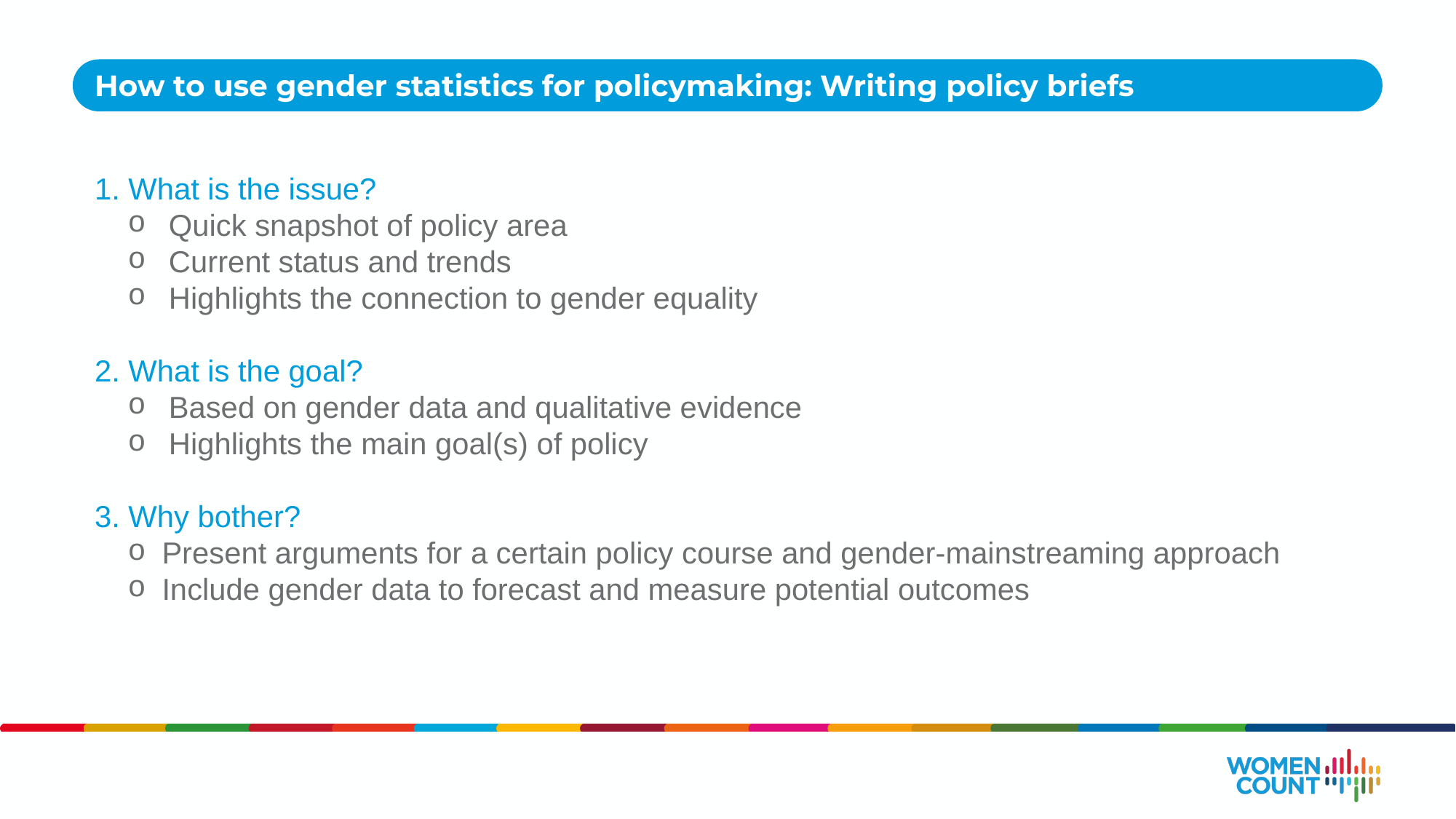

How to use gender statistics for policymaking: Writing policy briefs
1. What is the issue?
Quick snapshot of policy area
Current status and trends
Highlights the connection to gender equality

2. What is the goal?
Based on gender data and qualitative evidence
Highlights the main goal(s) of policy

3. Why bother?
Present arguments for a certain policy course and gender-mainstreaming approach
Include gender data to forecast and measure potential outcomes